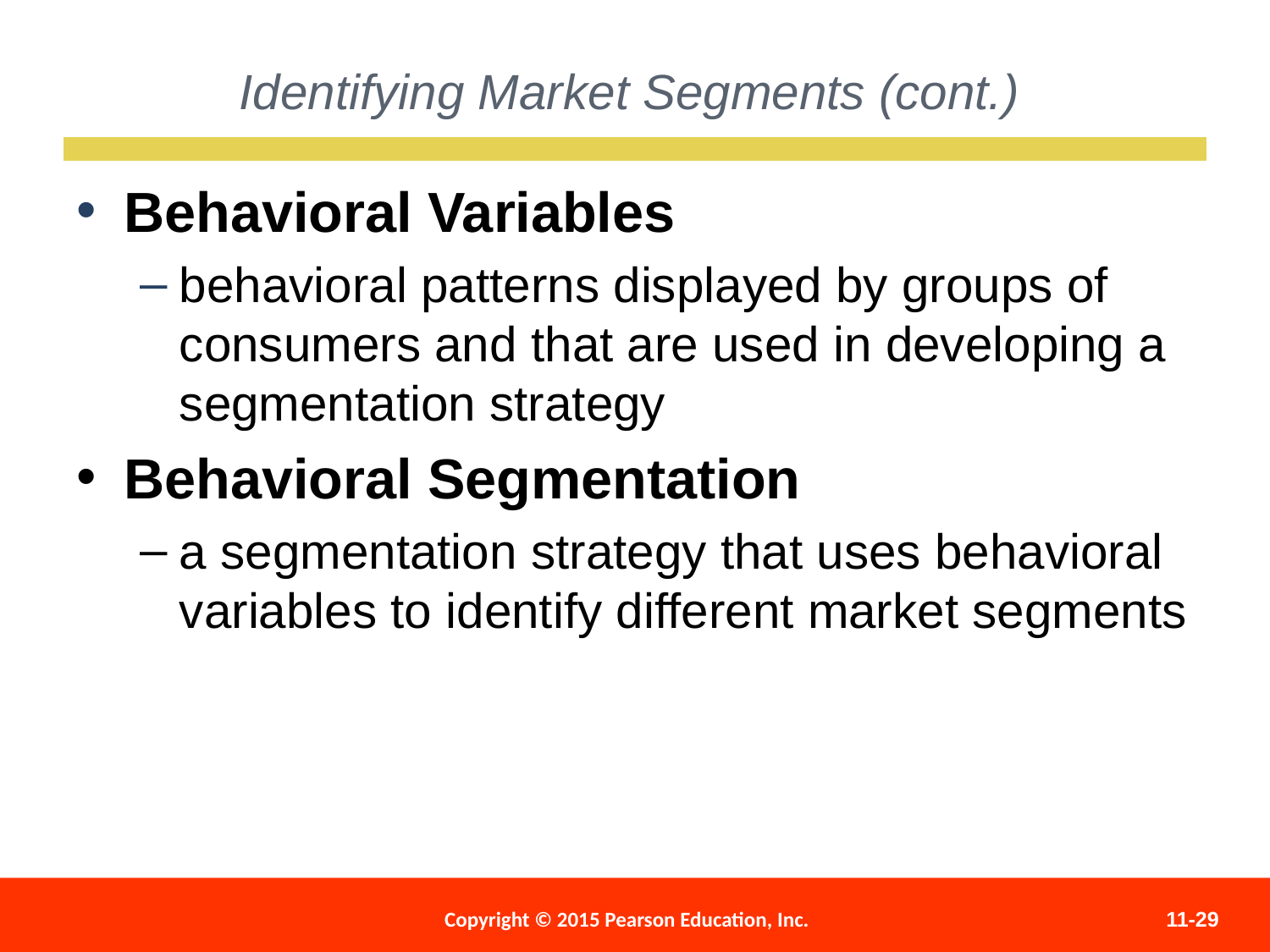

Identifying Market Segments (cont.)
Behavioral Variables
behavioral patterns displayed by groups of consumers and that are used in developing a segmentation strategy
Behavioral Segmentation
a segmentation strategy that uses behavioral variables to identify different market segments